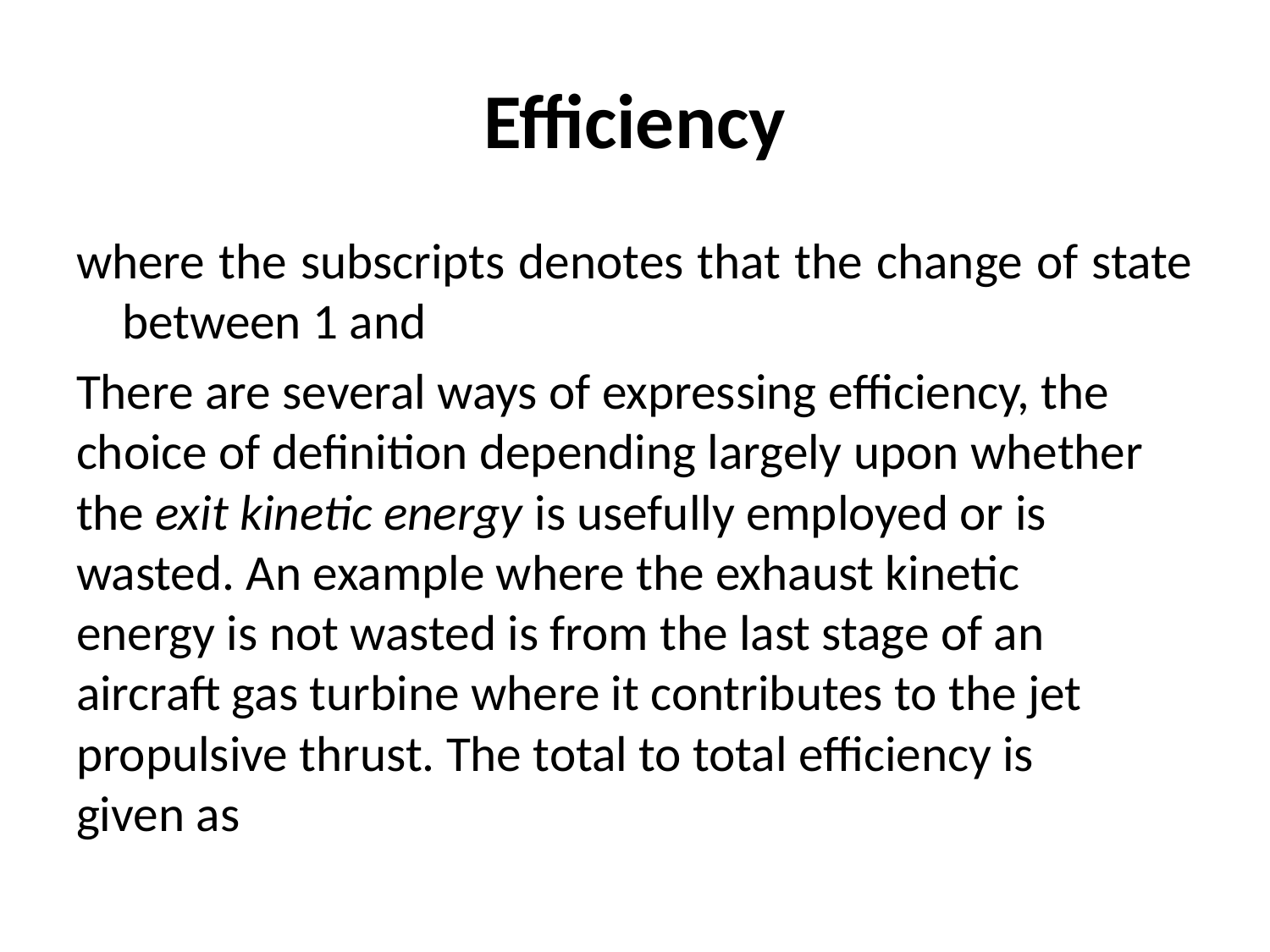

# Efficiency
where the subscripts denotes that the change of state between 1 and
There are several ways of expressing efficiency, the choice of definition depending largely upon whether the exit kinetic energy is usefully employed or is wasted. An example where the exhaust kinetic energy is not wasted is from the last stage of an aircraft gas turbine where it contributes to the jet propulsive thrust. The total to total efficiency is given as